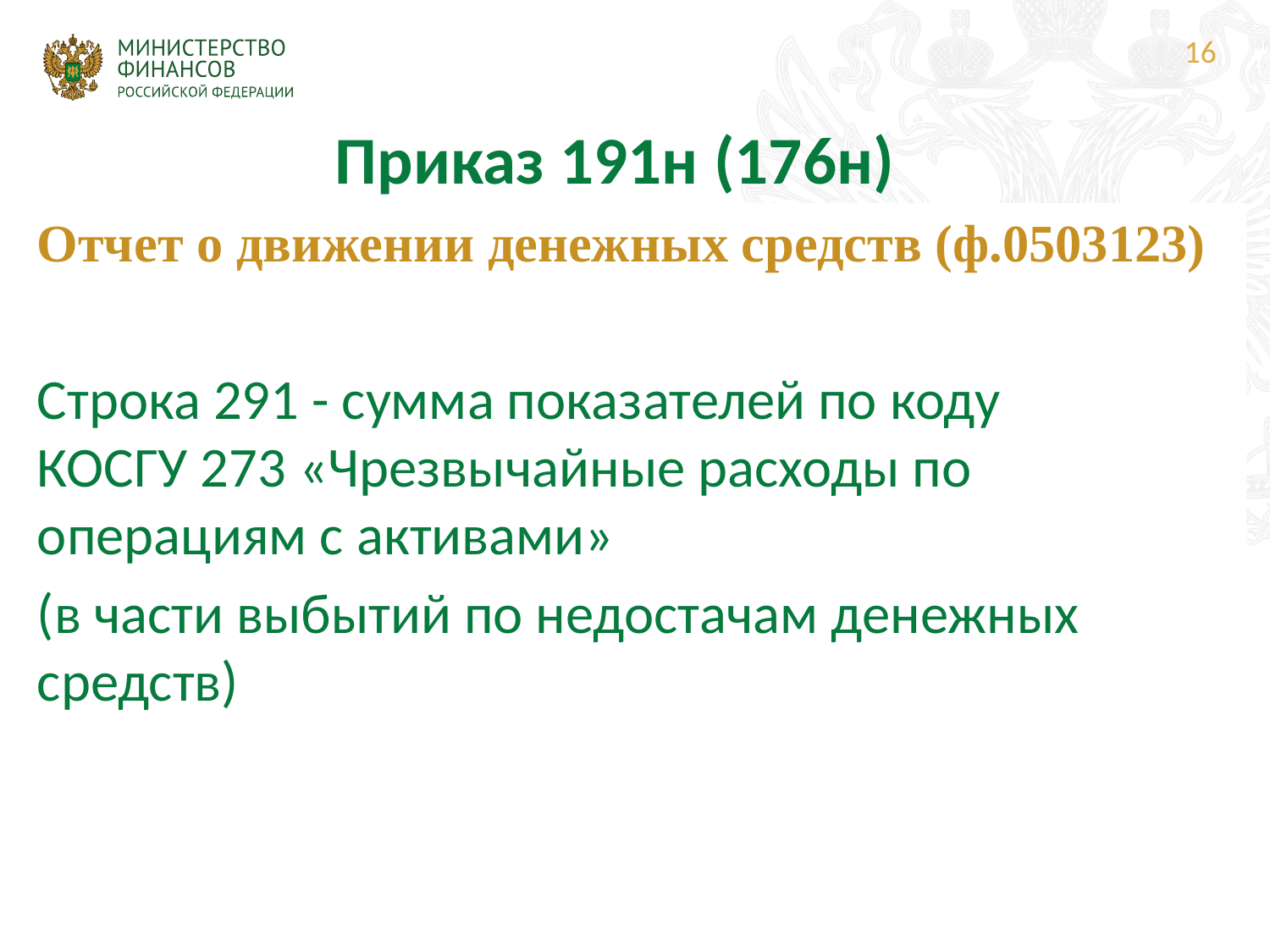

16
# Приказ 191н (176н)
Отчет о движении денежных средств (ф.0503123)

Строка 291 - сумма показателей по коду
КОСГУ 273 «Чрезвычайные расходы по операциям с активами»
(в части выбытий по недостачам денежных средств)